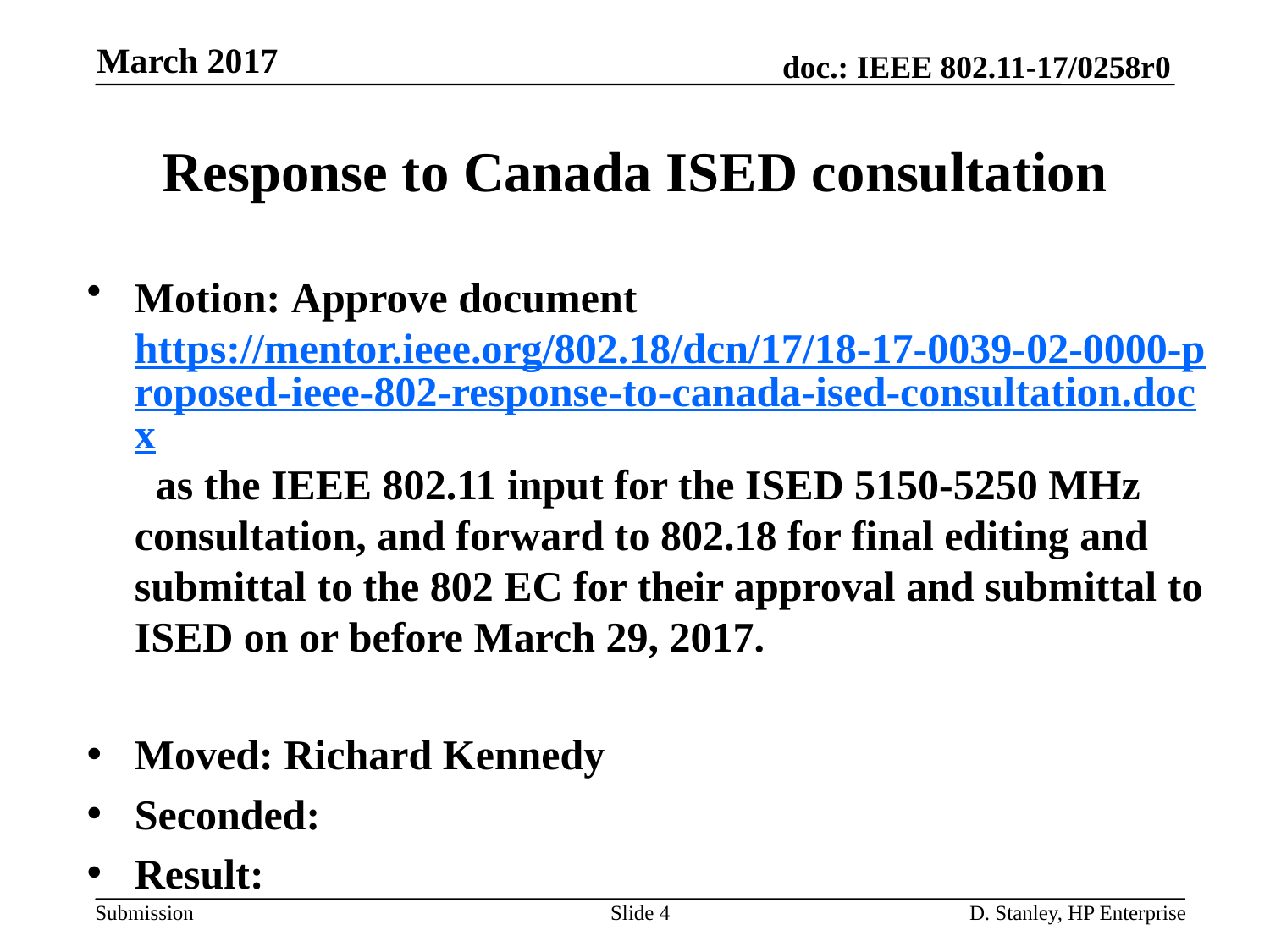

March 2017
# Response to Canada ISED consultation
Motion: Approve document https://mentor.ieee.org/802.18/dcn/17/18-17-0039-02-0000-proposed-ieee-802-response-to-canada-ised-consultation.docx  as the IEEE 802.11 input for the ISED 5150-5250 MHz consultation, and forward to 802.18 for final editing and submittal to the 802 EC for their approval and submittal to ISED on or before March 29, 2017.

Moved: Richard Kennedy
Seconded:
Result:

Slide 4
D. Stanley, HP Enterprise